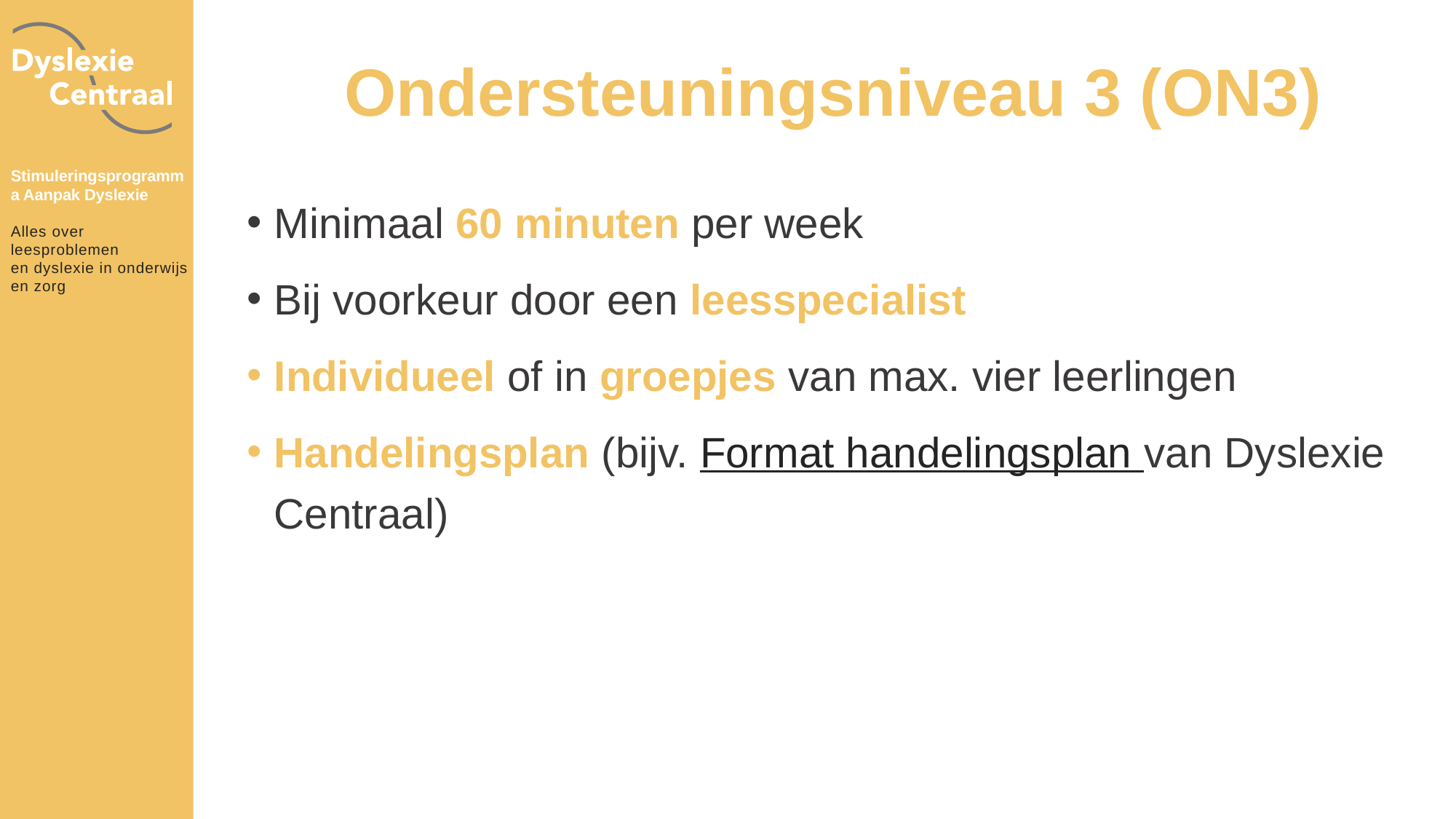

# Ondersteuningsniveau 3 (ON3)
Minimaal 60 minuten per week
Bij voorkeur door een leesspecialist
Individueel of in groepjes van max. vier leerlingen
Handelingsplan (bijv. Format handelingsplan van Dyslexie Centraal)